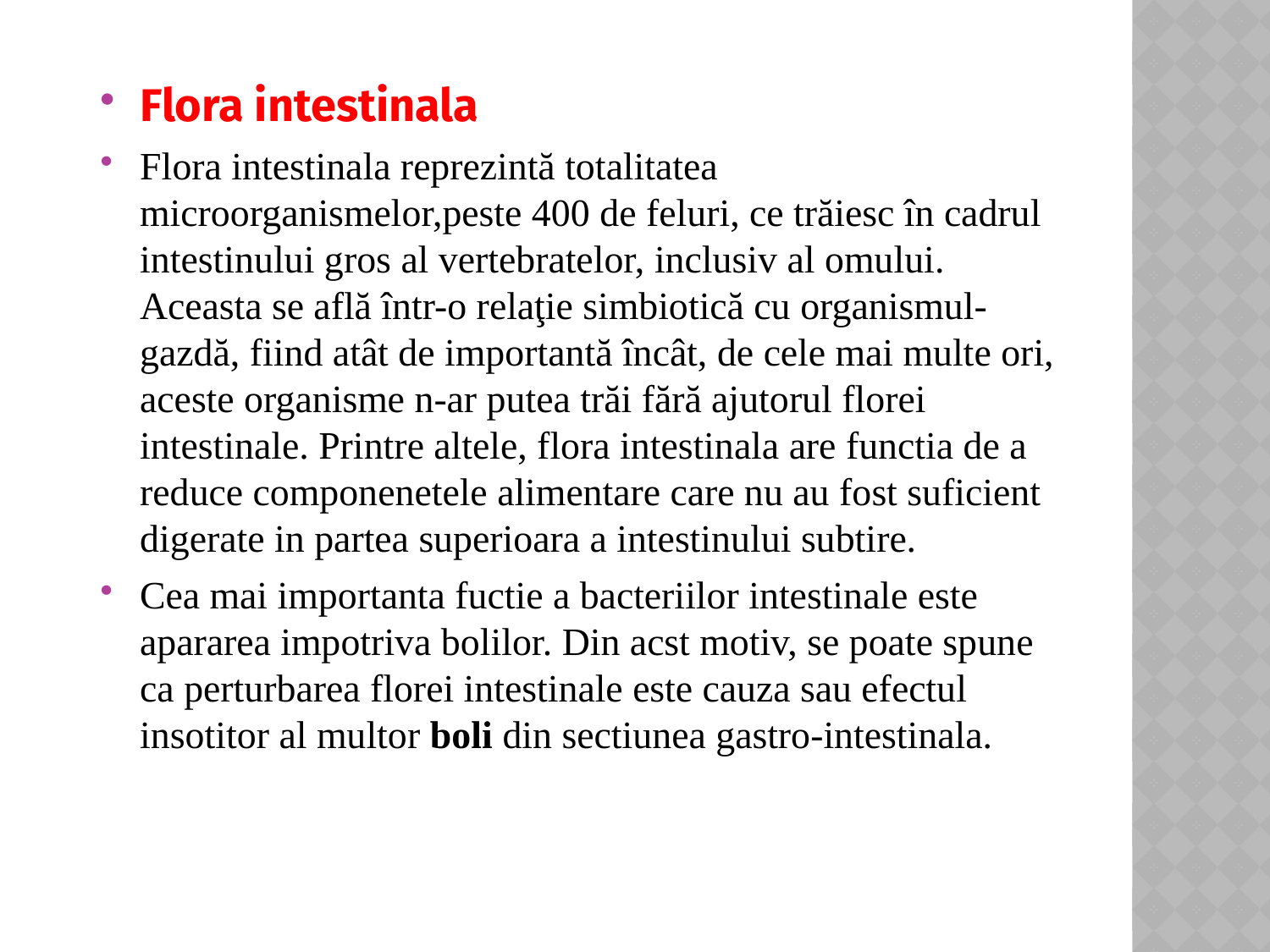

Flora intestinala
Flora intestinala reprezintă totalitatea microorganismelor,peste 400 de feluri, ce trăiesc în cadrul intestinului gros al vertebratelor, inclusiv al omului. Aceasta se află într-o relaţie simbiotică cu organismul-gazdă, fiind atât de importantă încât, de cele mai multe ori, aceste organisme n-ar putea trăi fără ajutorul florei intestinale. Printre altele, flora intestinala are functia de a reduce componenetele alimentare care nu au fost suficient digerate in partea superioara a intestinului subtire.
Cea mai importanta fuctie a bacteriilor intestinale este apararea impotriva bolilor. Din acst motiv, se poate spune ca perturbarea florei intestinale este cauza sau efectul insotitor al multor boli din sectiunea gastro-intestinala.